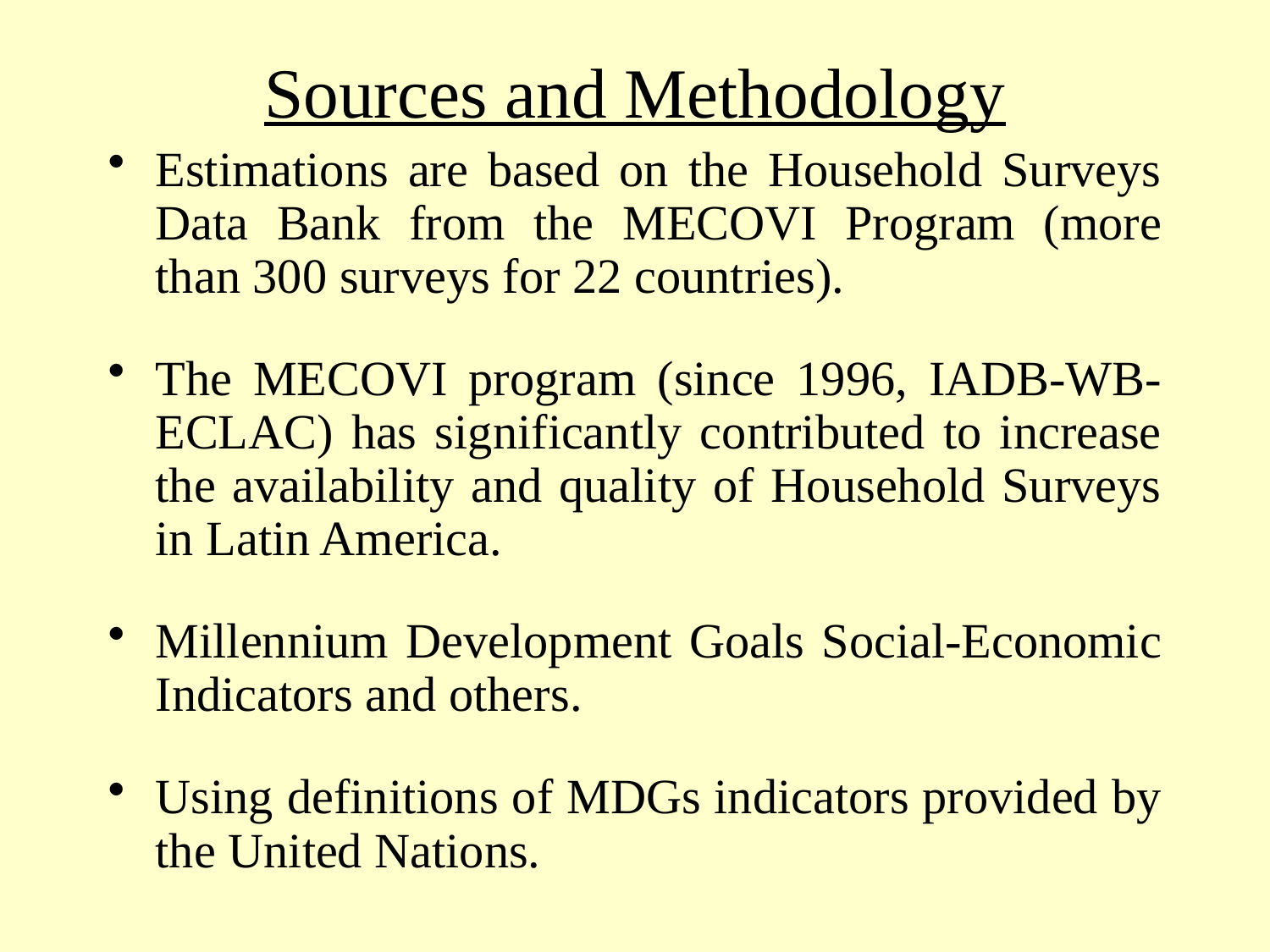

# Sources and Methodology
Estimations are based on the Household Surveys Data Bank from the MECOVI Program (more than 300 surveys for 22 countries).
The MECOVI program (since 1996, IADB-WB-ECLAC) has significantly contributed to increase the availability and quality of Household Surveys in Latin America.
Millennium Development Goals Social-Economic Indicators and others.
Using definitions of MDGs indicators provided by the United Nations.